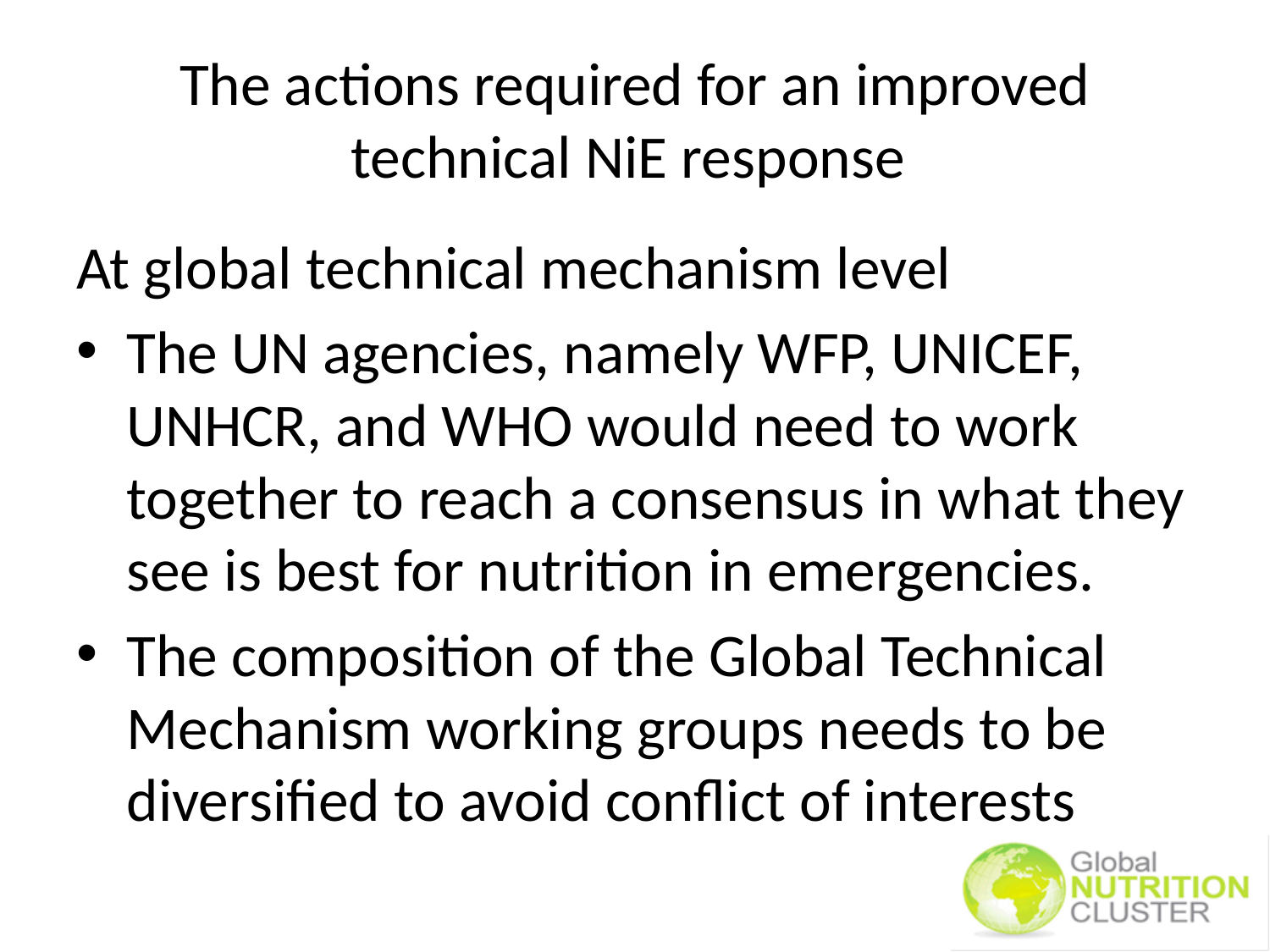

# The actions required for an improved technical NiE response
At global technical mechanism level
The UN agencies, namely WFP, UNICEF, UNHCR, and WHO would need to work together to reach a consensus in what they see is best for nutrition in emergencies.
The composition of the Global Technical Mechanism working groups needs to be diversified to avoid conflict of interests